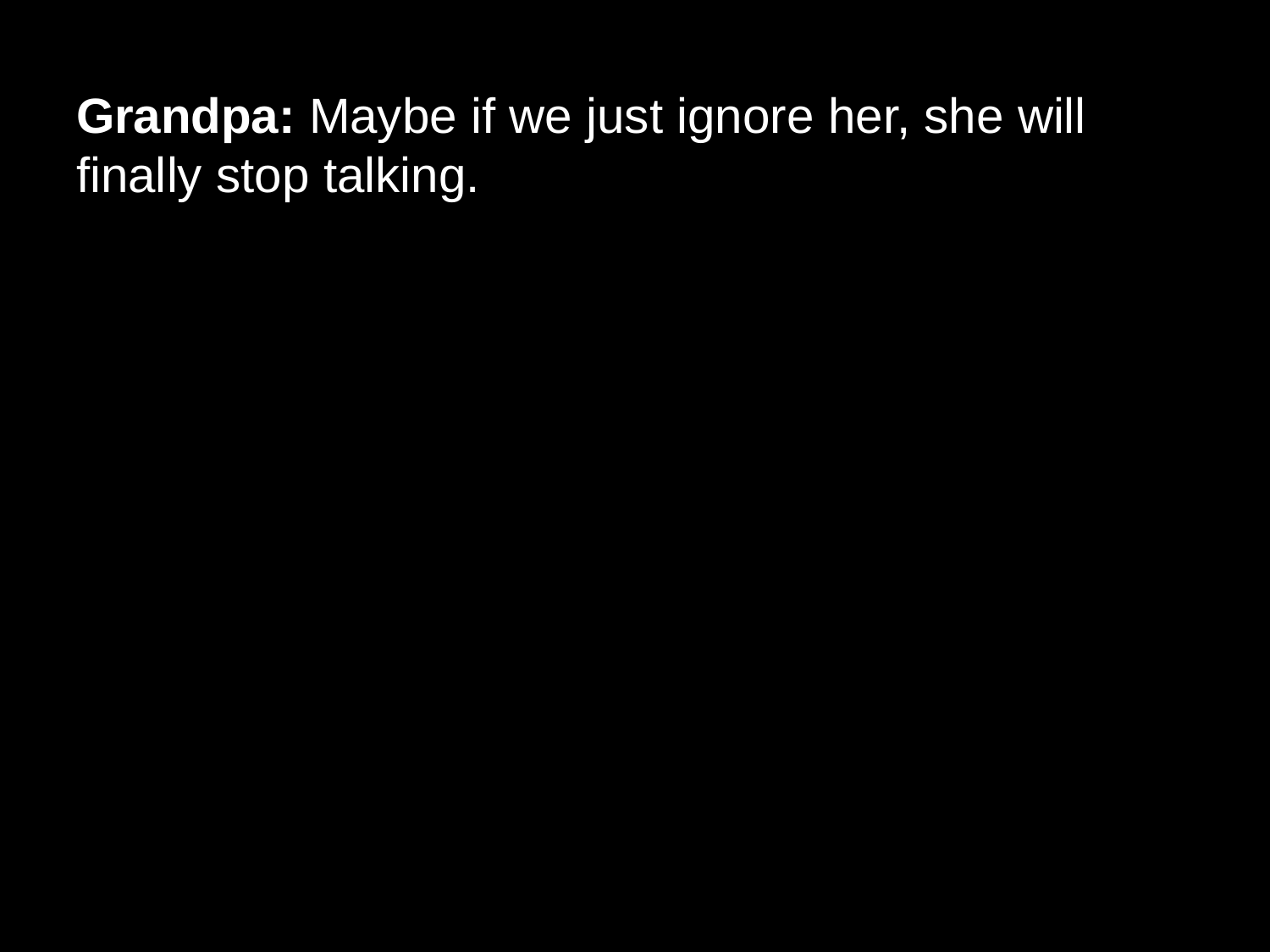

# Grandpa: Maybe if we just ignore her, she will finally stop talking.